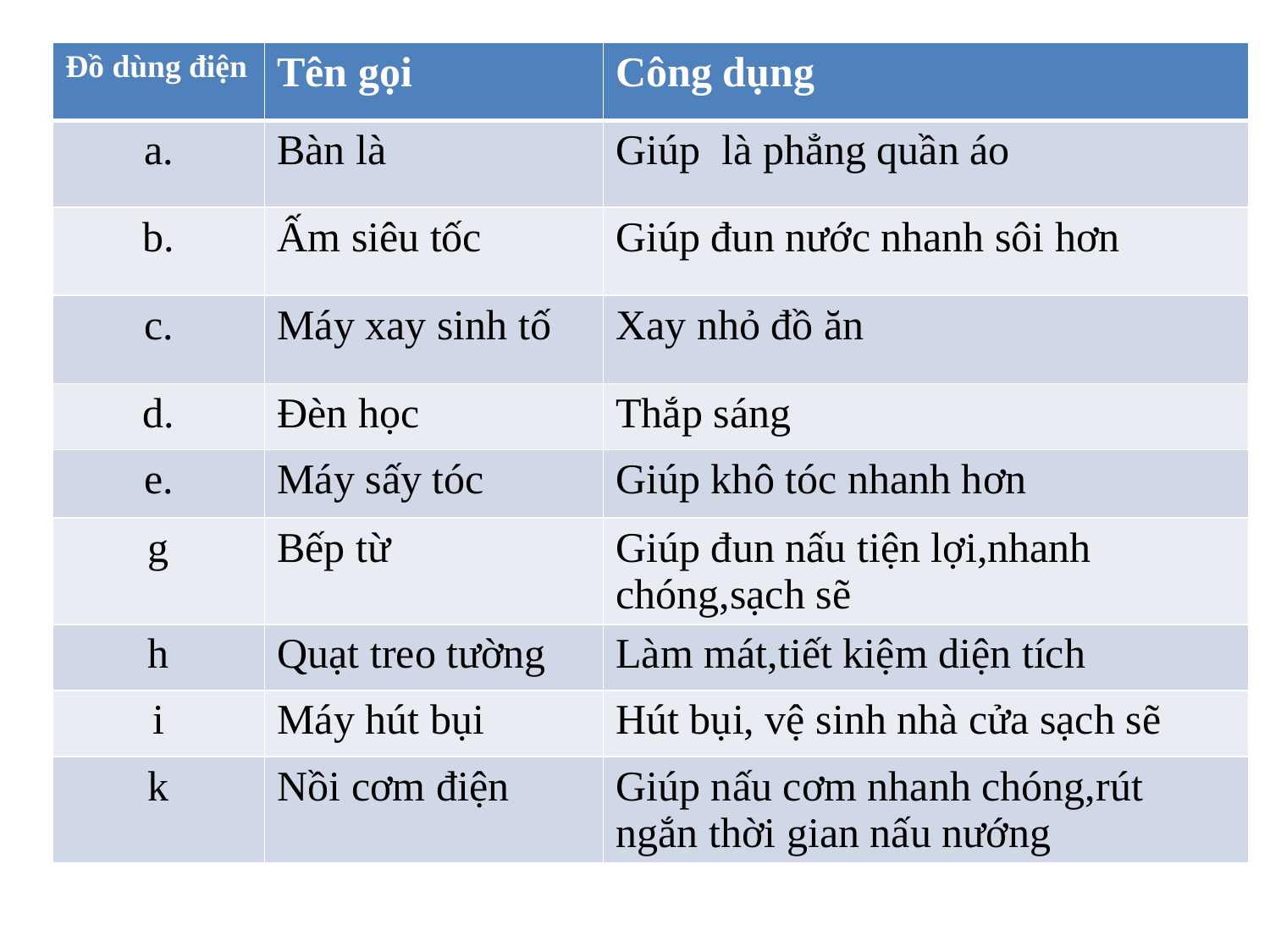

| Đồ dùng điện | Tên gọi | Công dụng |
| --- | --- | --- |
| a. | Bàn là | Giúp là phẳng quần áo |
| b. | Ấm siêu tốc | Giúp đun nước nhanh sôi hơn |
| c. | Máy xay sinh tố | Xay nhỏ đồ ăn |
| d. | Đèn học | Thắp sáng |
| e. | Máy sấy tóc | Giúp khô tóc nhanh hơn |
| g | Bếp từ | Giúp đun nấu tiện lợi,nhanh chóng,sạch sẽ |
| h | Quạt treo tường | Làm mát,tiết kiệm diện tích |
| i | Máy hút bụi | Hút bụi, vệ sinh nhà cửa sạch sẽ |
| k | Nồi cơm điện | Giúp nấu cơm nhanh chóng,rút ngắn thời gian nấu nướng |